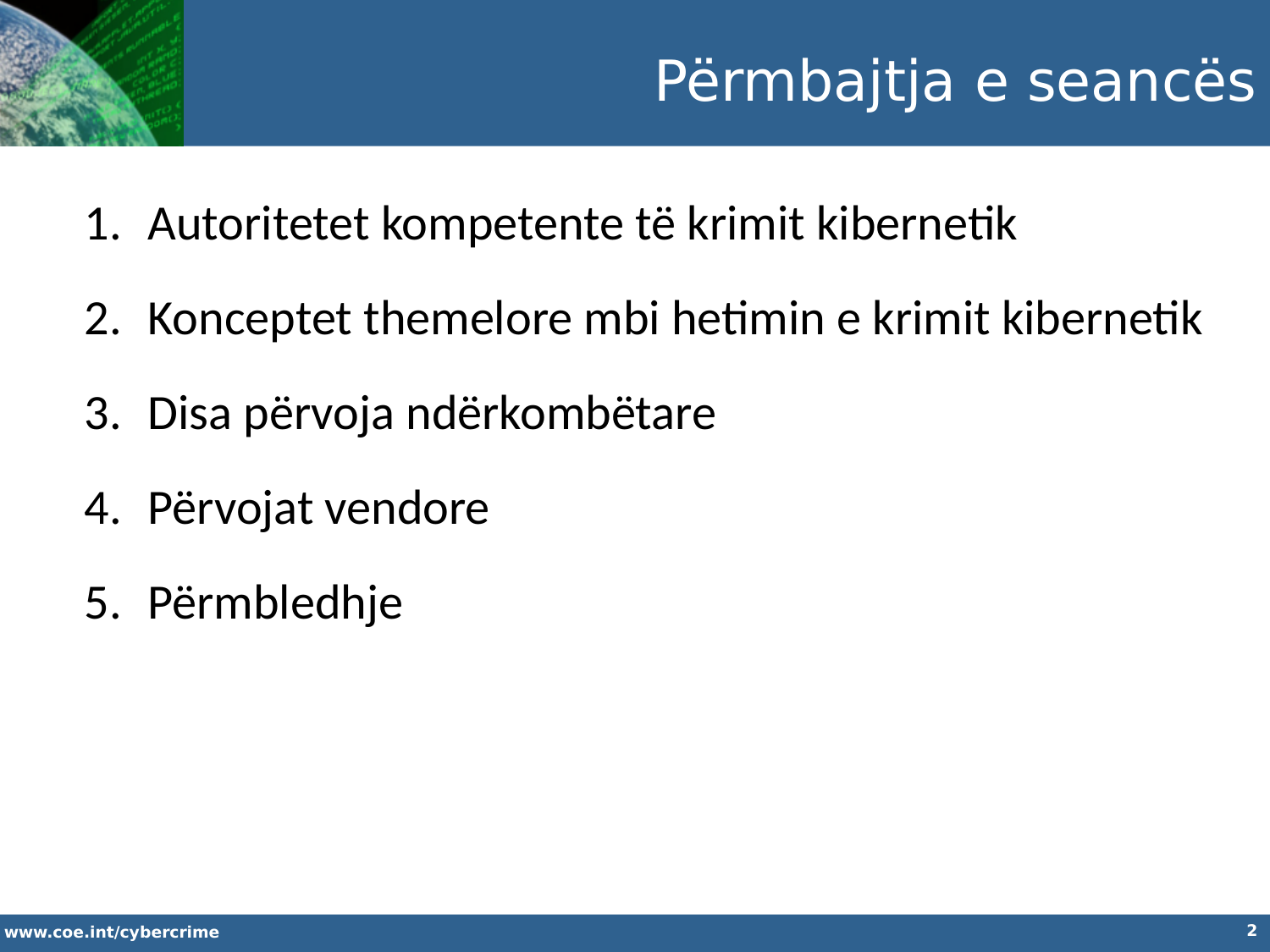

Përmbajtja e seancës

Autoritetet kompetente të krimit kibernetik

Konceptet themelore mbi hetimin e krimit kibernetik

Disa përvoja ndërkombëtare

Përvojat vendore

Përmbledhje
2